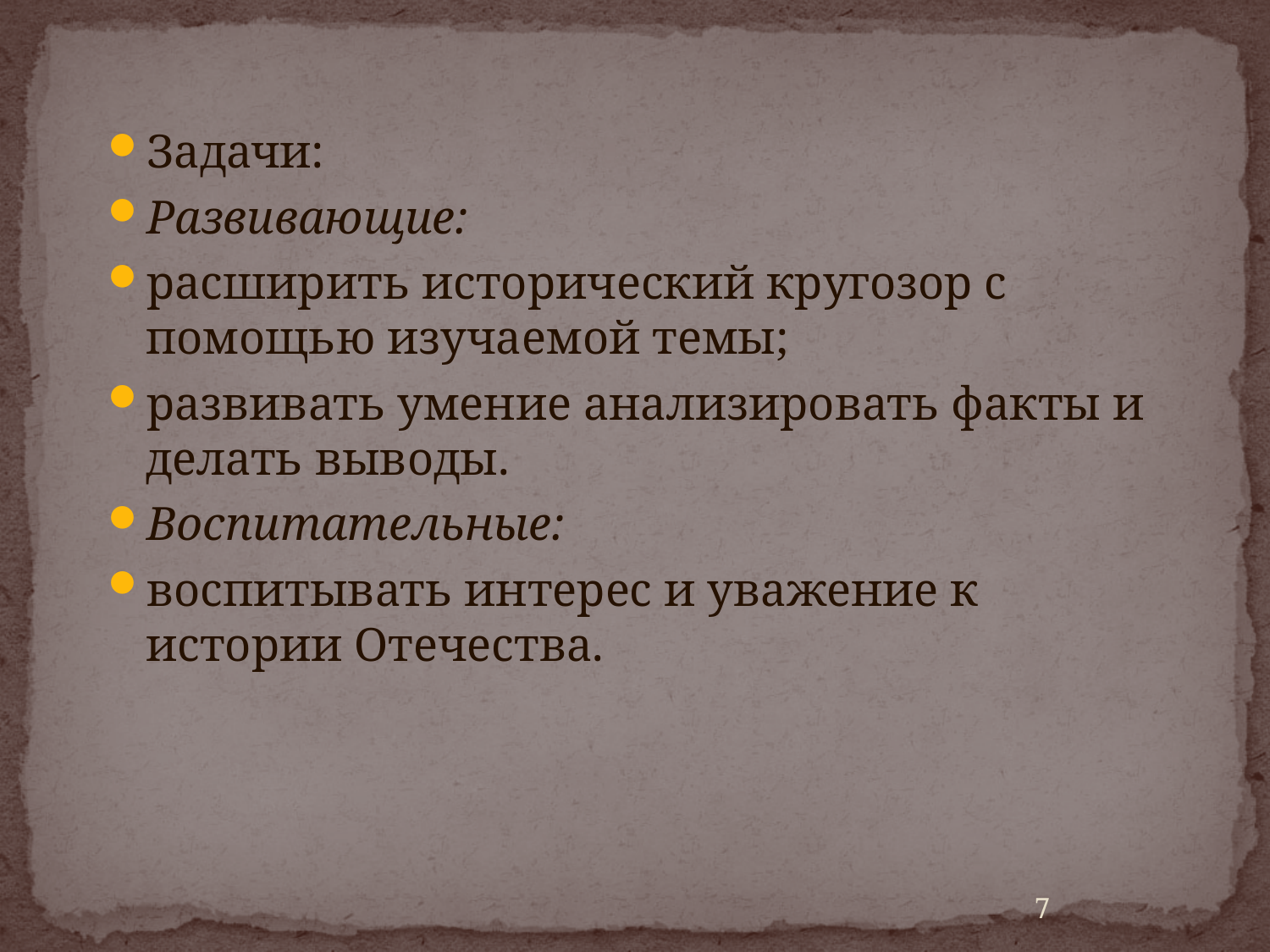

# Задачи:
Развивающие:
расширить исторический кругозор с помощью изучаемой темы;
развивать умение анализировать факты и делать выводы.
Воспитательные:
воспитывать интерес и уважение к истории Отечества.

7